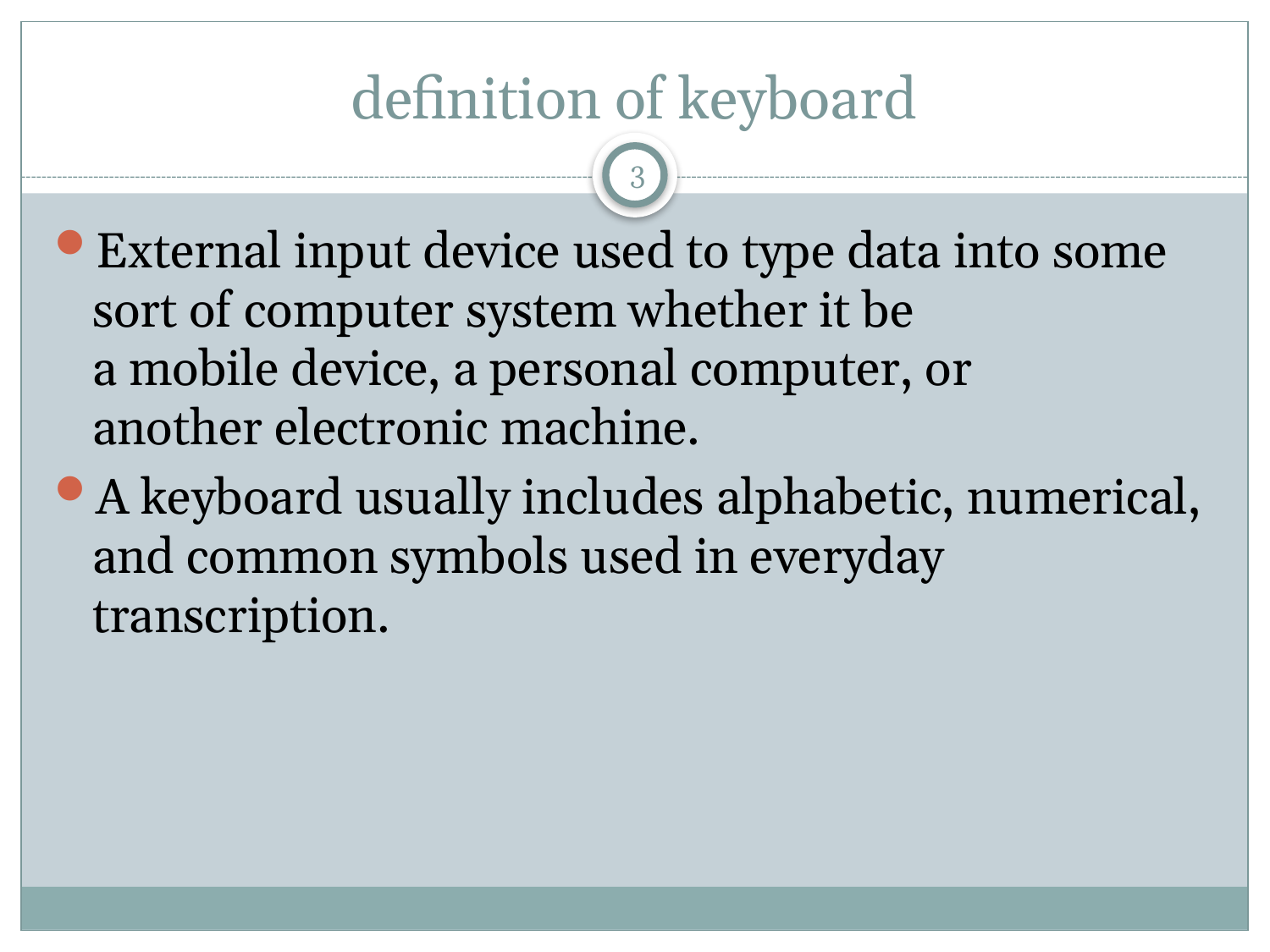

# definition of keyboard
3
External input device used to type data into some sort of computer system whether it be a mobile device, a personal computer, or another electronic machine.
A keyboard usually includes alphabetic, numerical, and common symbols used in everyday transcription.